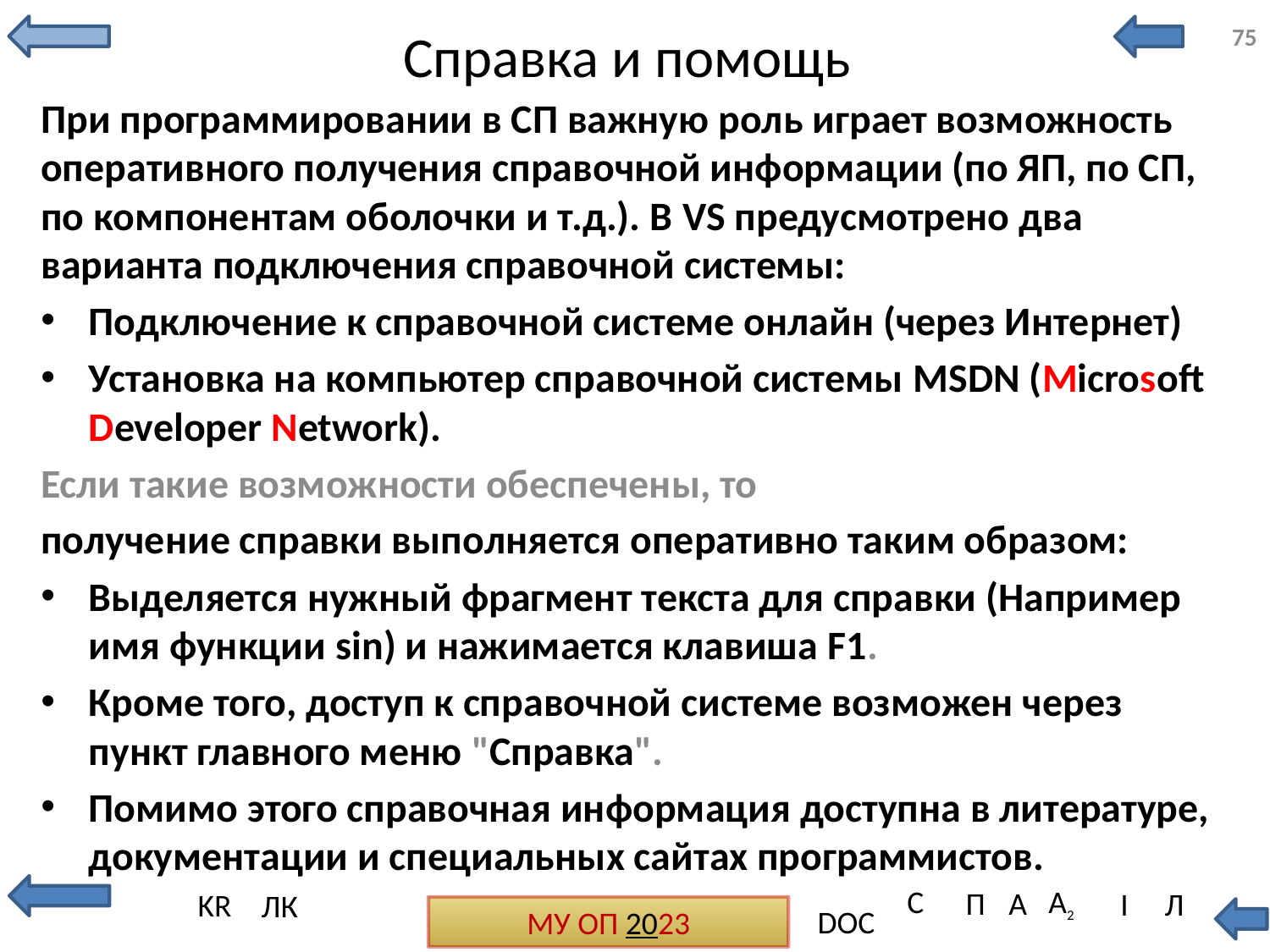

# Справка и помощь
75
При программировании в СП важную роль играет возможность оперативного получения справочной информации (по ЯП, по СП, по компонентам оболочки и т.д.). В VS предусмотрено два варианта подключения справочной системы:
Подключение к справочной системе онлайн (через Интернет)
Установка на компьютер справочной системы MSDN (Microsoft Developer Network).
Если такие возможности обеспечены, то
получение справки выполняется оперативно таким образом:
Выделяется нужный фрагмент текста для справки (Например имя функции sin) и нажимается клавиша F1.
Кроме того, доступ к справочной системе возможен через пункт главного меню "Справка".
Помимо этого справочная информация доступна в литературе, документации и специальных сайтах программистов.